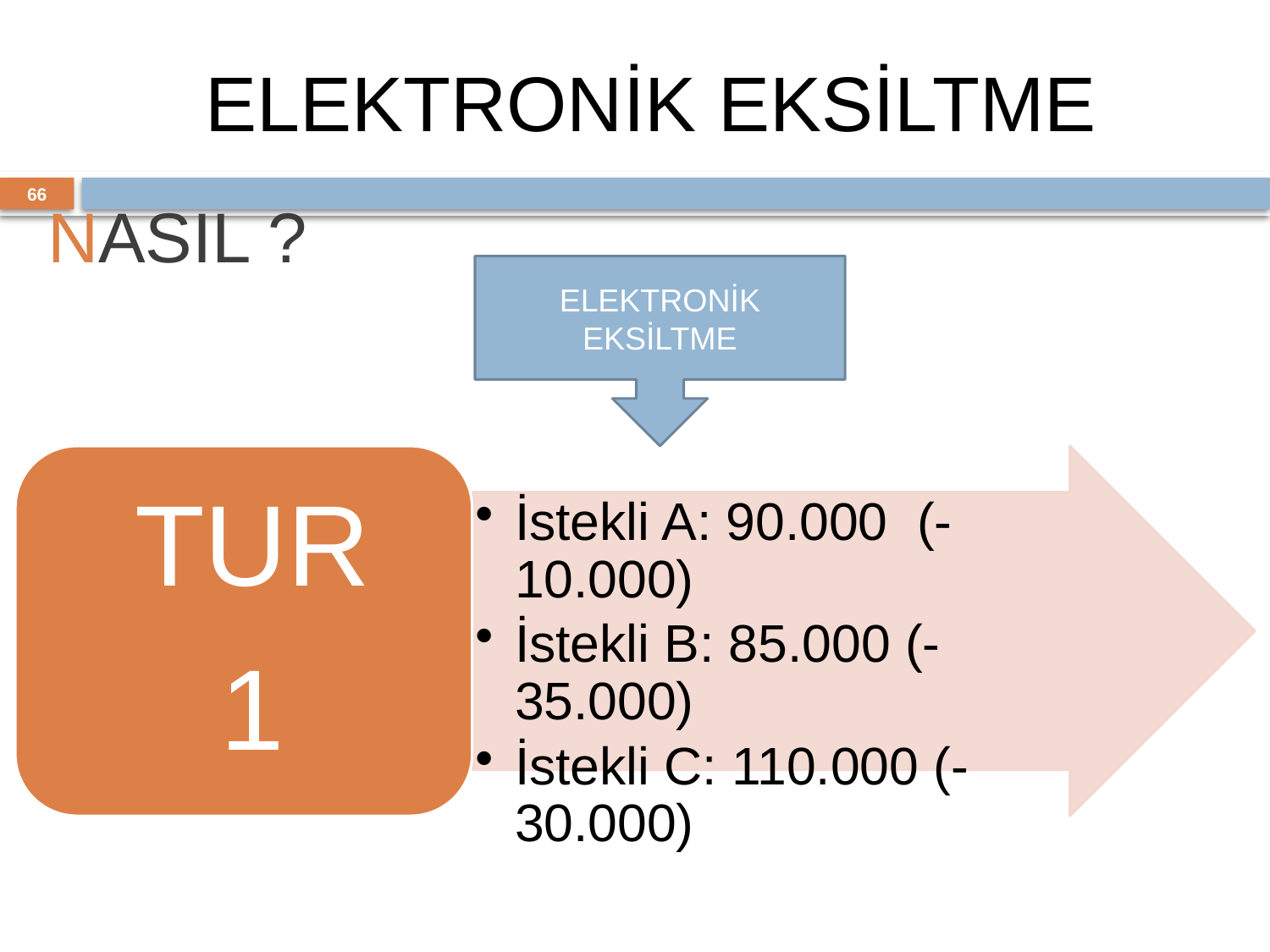

# ELEKTRONİK EKSİLTME
66
NASIL ?

ELEKTRONİK EKSİLTME
İstekli A: 90.000  (-10.000)
İstekli B: 85.000 (-35.000)
İstekli C: 110.000 (-30.000)
TUR
1